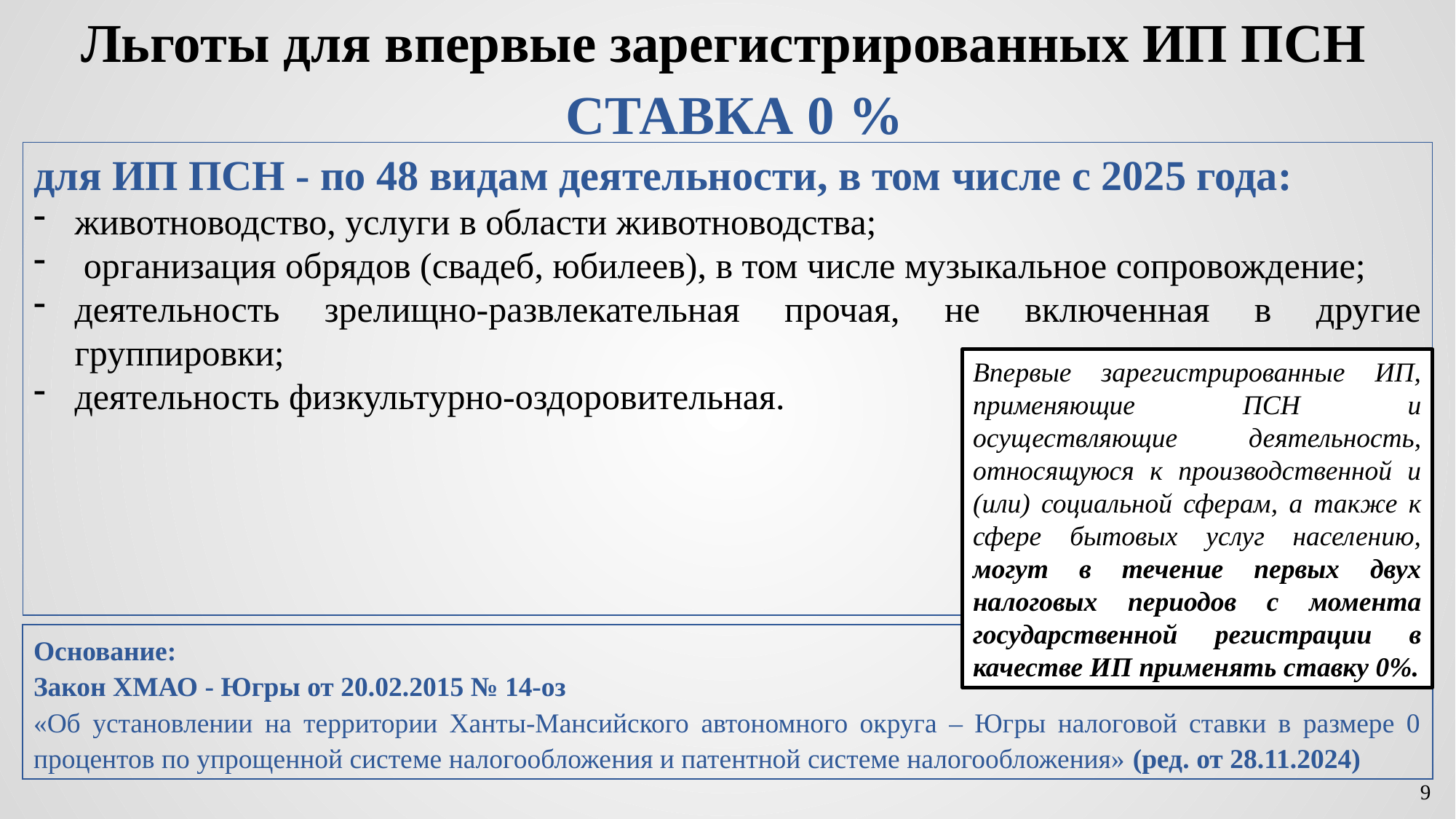

# Льготы для впервые зарегистрированных ИП ПСН
СТАВКА 0 %

для ИП ПСН - по 48 видам деятельности, в том числе с 2025 года:
животноводство, услуги в области животноводства;
 организация обрядов (свадеб, юбилеев), в том числе музыкальное сопровождение;
деятельность зрелищно-развлекательная прочая, не включенная в другие группировки;
деятельность физкультурно-оздоровительная.

Впервые зарегистрированные ИП, применяющие ПСН и осуществляющие деятельность, относящуюся к производственной и (или) социальной сферам, а также к сфере бытовых услуг населению, могут в течение первых двух налоговых периодов с момента государственной регистрации в качестве ИП применять ставку 0%.
Основание:
Закон ХМАО - Югры от 20.02.2015 № 14-оз
«Об установлении на территории Ханты-Мансийского автономного округа – Югры налоговой ставки в размере 0 процентов по упрощенной системе налогообложения и патентной системе налогообложения» (ред. от 28.11.2024)

9